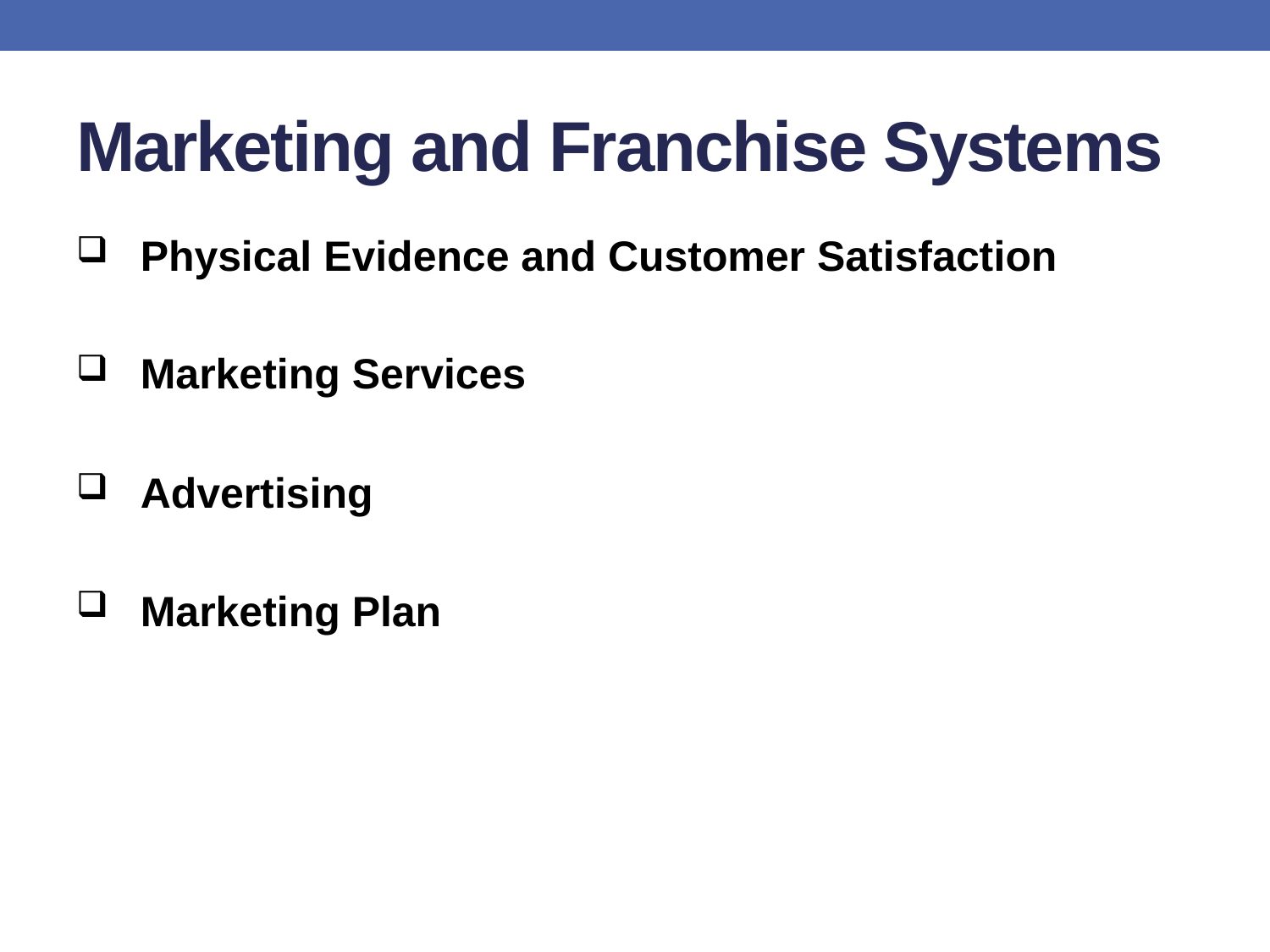

# Marketing and Franchise Systems
Physical Evidence and Customer Satisfaction

Marketing Services

Advertising

Marketing Plan